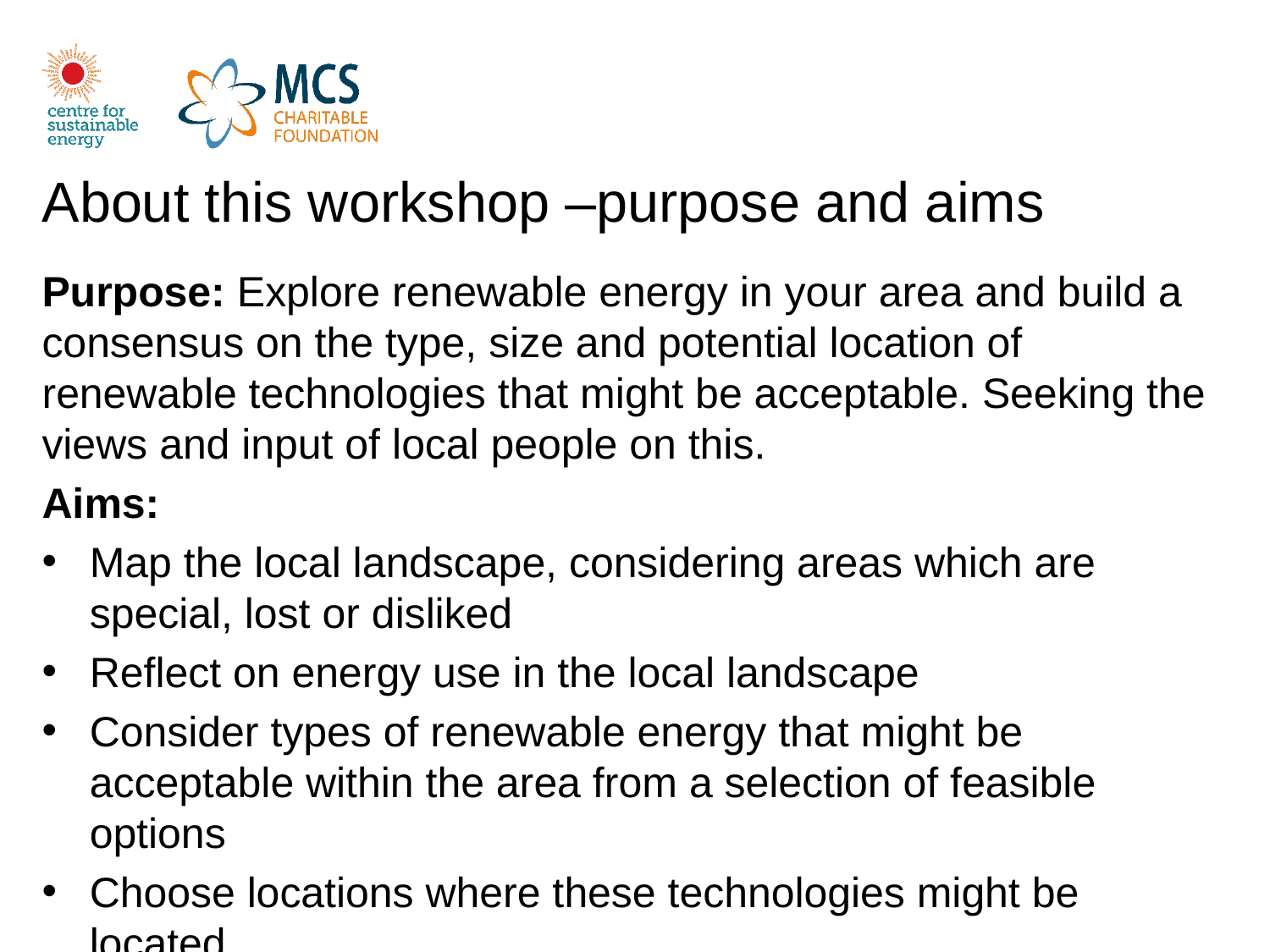

About this workshop –purpose and aims

Purpose: Explore renewable energy in your area and build a consensus on the type, size and potential location of renewable technologies that might be acceptable. Seeking the views and input of local people on this.
Aims:
Map the local landscape, considering areas which are special, lost or disliked
Reflect on energy use in the local landscape
Consider types of renewable energy that might be acceptable within the area from a selection of feasible options
Choose locations where these technologies might be located